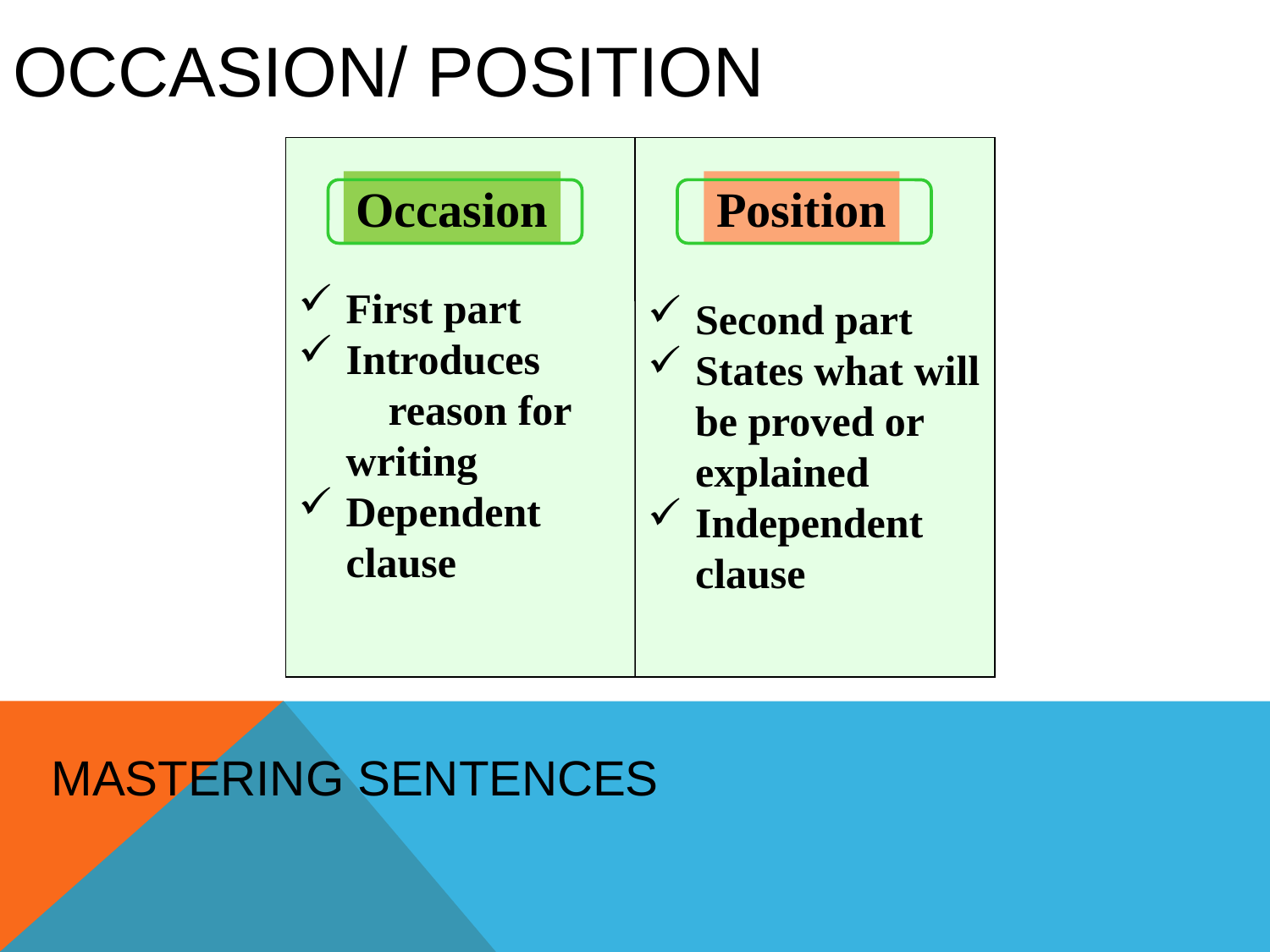

# Occasion/ Position

Occasion
Position

First part
Introduces        reason for writing
Dependent clause
Second part
States what will be proved or explained
Independent clause
Mastering sentences